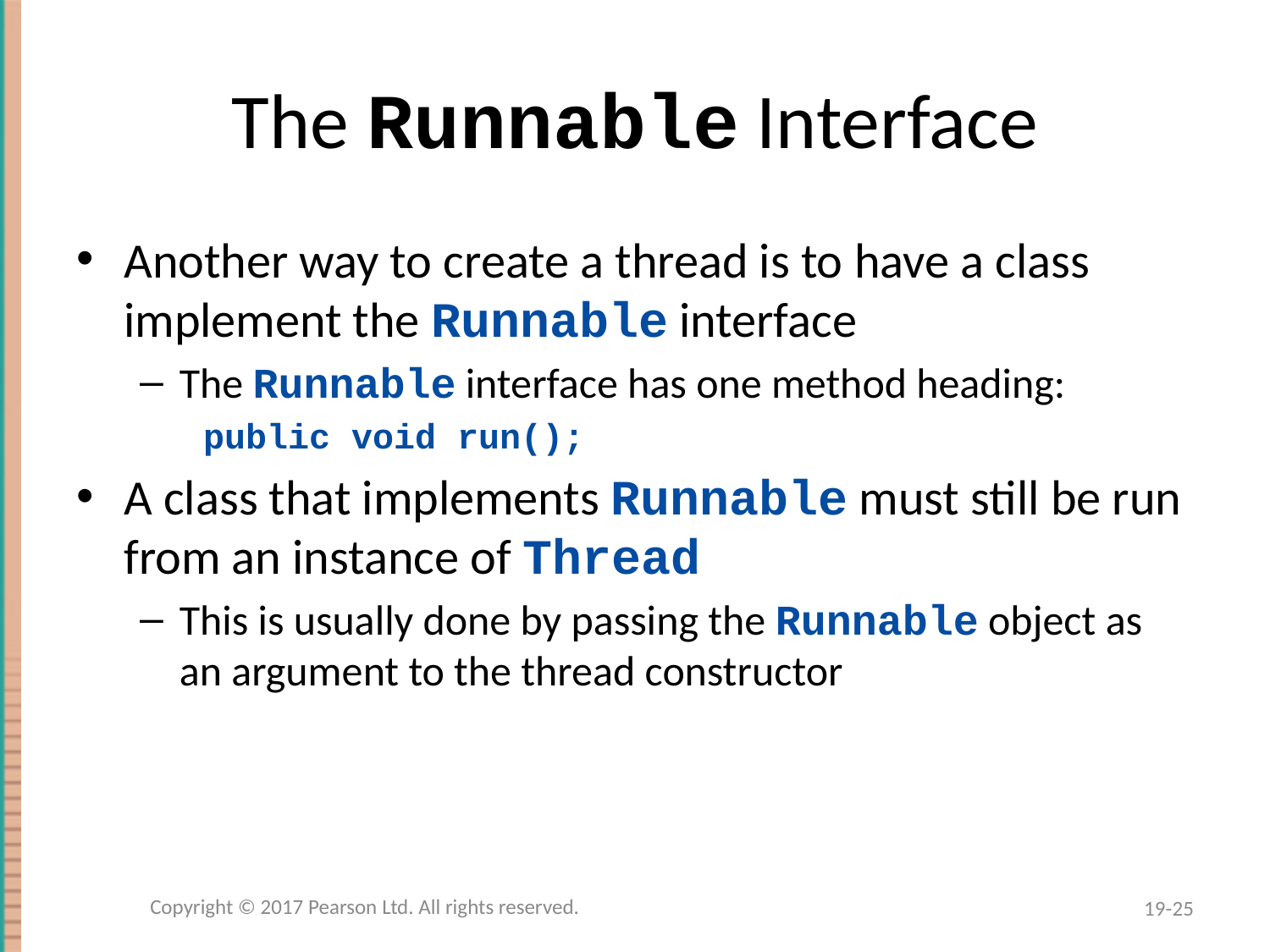

# The Runnable Interface
Another way to create a thread is to have a class implement the Runnable interface
The Runnable interface has one method heading:
public void run();
A class that implements Runnable must still be run from an instance of Thread
This is usually done by passing the Runnable object as an argument to the thread constructor
Copyright © 2017 Pearson Ltd. All rights reserved.
19-25